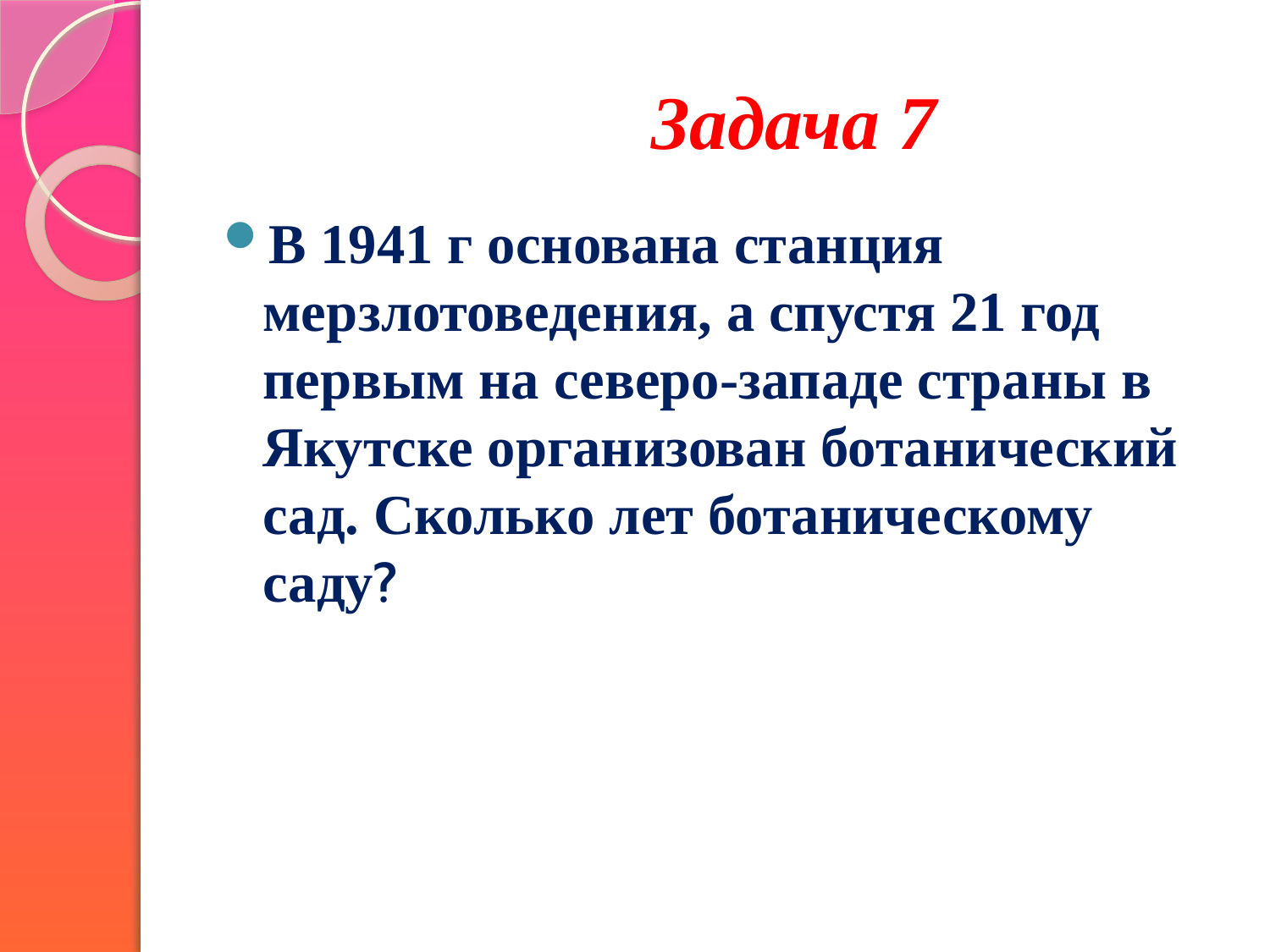

# Задача 7
В 1941 г основана станция мерзлотоведения, а спустя 21 год первым на северо-западе страны в Якутске организован ботанический сад. Сколько лет ботаническому саду?